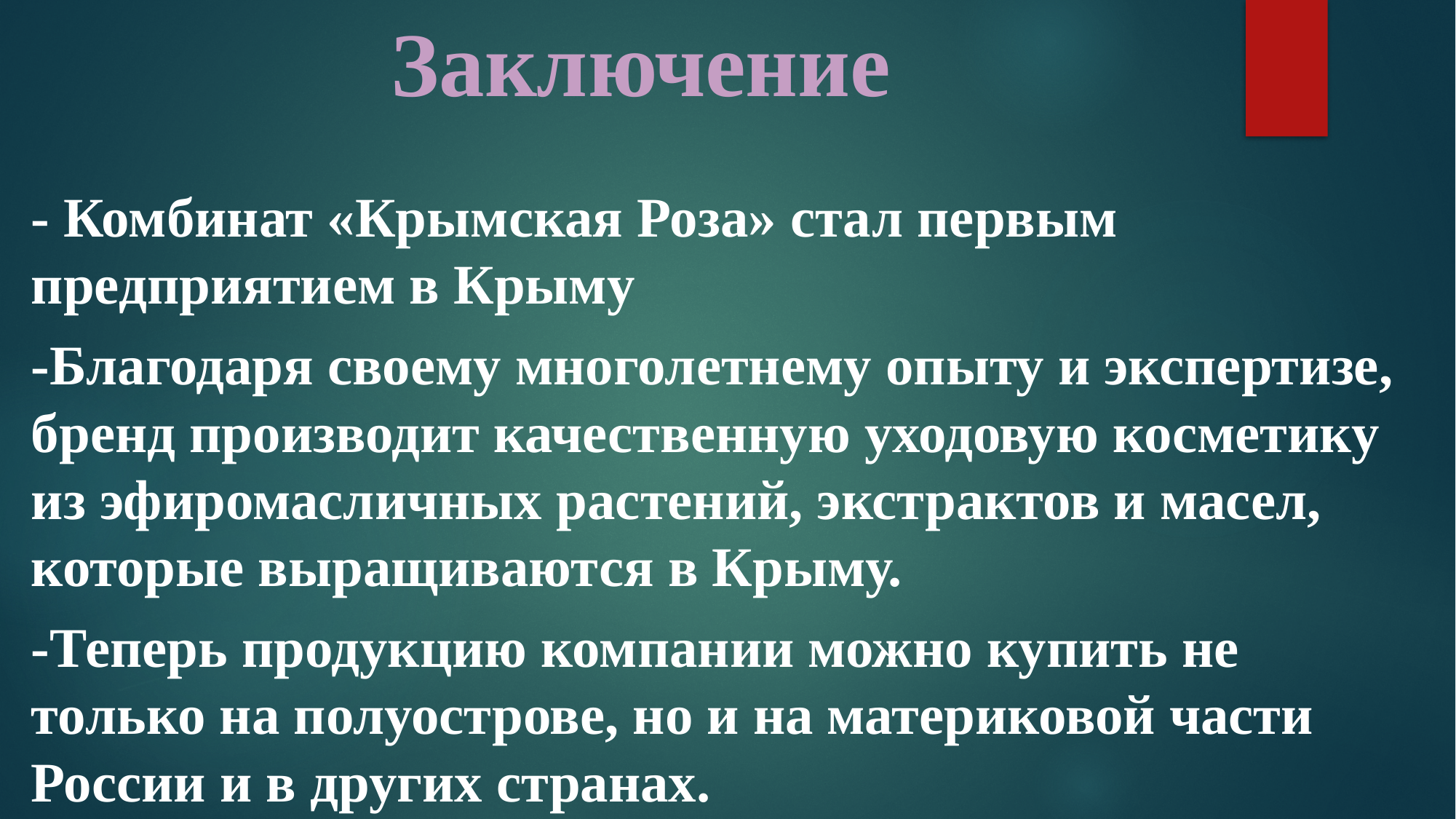

# Заключение

- Комбинат «Крымская Роза» стал первым предприятием в Крыму
-Благодаря своему многолетнему опыту и экспертизе, бренд производит качественную уходовую косметику из эфиромасличных растений, экстрактов и масел, которые выращиваются в Крыму.
-Теперь продукцию компании можно купить не только на полуострове, но и на материковой части России и в других странах.